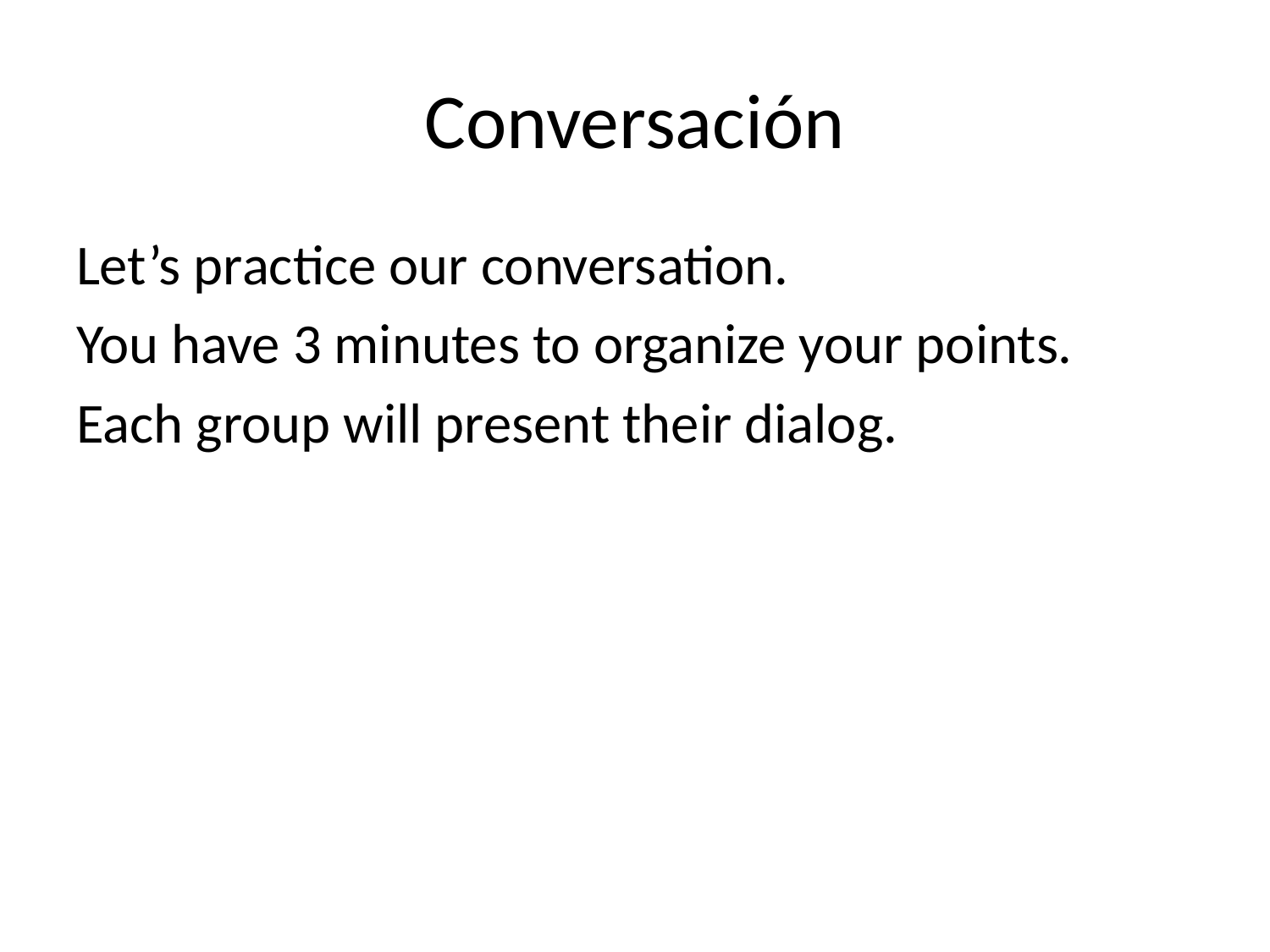

# Conversación
Let’s practice our conversation.
You have 3 minutes to organize your points.
Each group will present their dialog.